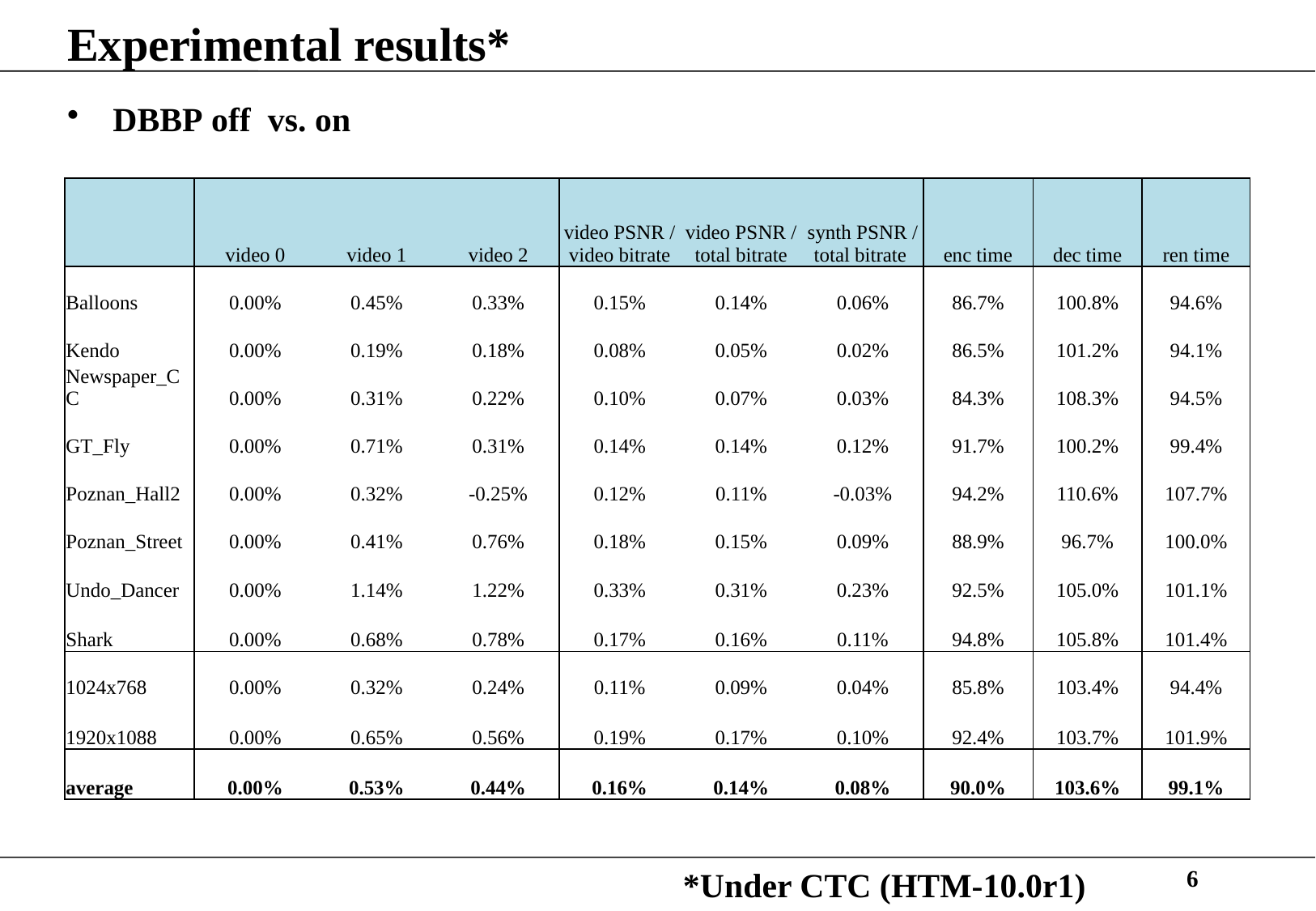

# Experimental results*
DBBP off  vs. on
|  | video 0 | video 1 | video 2 | video PSNR / video bitrate | video PSNR / total bitrate | synth PSNR / total bitrate | enc time | dec time | ren time |
| --- | --- | --- | --- | --- | --- | --- | --- | --- | --- |
| Balloons | 0.00% | 0.45% | 0.33% | 0.15% | 0.14% | 0.06% | 86.7% | 100.8% | 94.6% |
| Kendo | 0.00% | 0.19% | 0.18% | 0.08% | 0.05% | 0.02% | 86.5% | 101.2% | 94.1% |
| Newspaper\_CC | 0.00% | 0.31% | 0.22% | 0.10% | 0.07% | 0.03% | 84.3% | 108.3% | 94.5% |
| GT\_Fly | 0.00% | 0.71% | 0.31% | 0.14% | 0.14% | 0.12% | 91.7% | 100.2% | 99.4% |
| Poznan\_Hall2 | 0.00% | 0.32% | -0.25% | 0.12% | 0.11% | -0.03% | 94.2% | 110.6% | 107.7% |
| Poznan\_Street | 0.00% | 0.41% | 0.76% | 0.18% | 0.15% | 0.09% | 88.9% | 96.7% | 100.0% |
| Undo\_Dancer | 0.00% | 1.14% | 1.22% | 0.33% | 0.31% | 0.23% | 92.5% | 105.0% | 101.1% |
| Shark | 0.00% | 0.68% | 0.78% | 0.17% | 0.16% | 0.11% | 94.8% | 105.8% | 101.4% |
| 1024x768 | 0.00% | 0.32% | 0.24% | 0.11% | 0.09% | 0.04% | 85.8% | 103.4% | 94.4% |
| 1920x1088 | 0.00% | 0.65% | 0.56% | 0.19% | 0.17% | 0.10% | 92.4% | 103.7% | 101.9% |
| average | 0.00% | 0.53% | 0.44% | 0.16% | 0.14% | 0.08% | 90.0% | 103.6% | 99.1% |
6
*Under CTC (HTM-10.0r1)